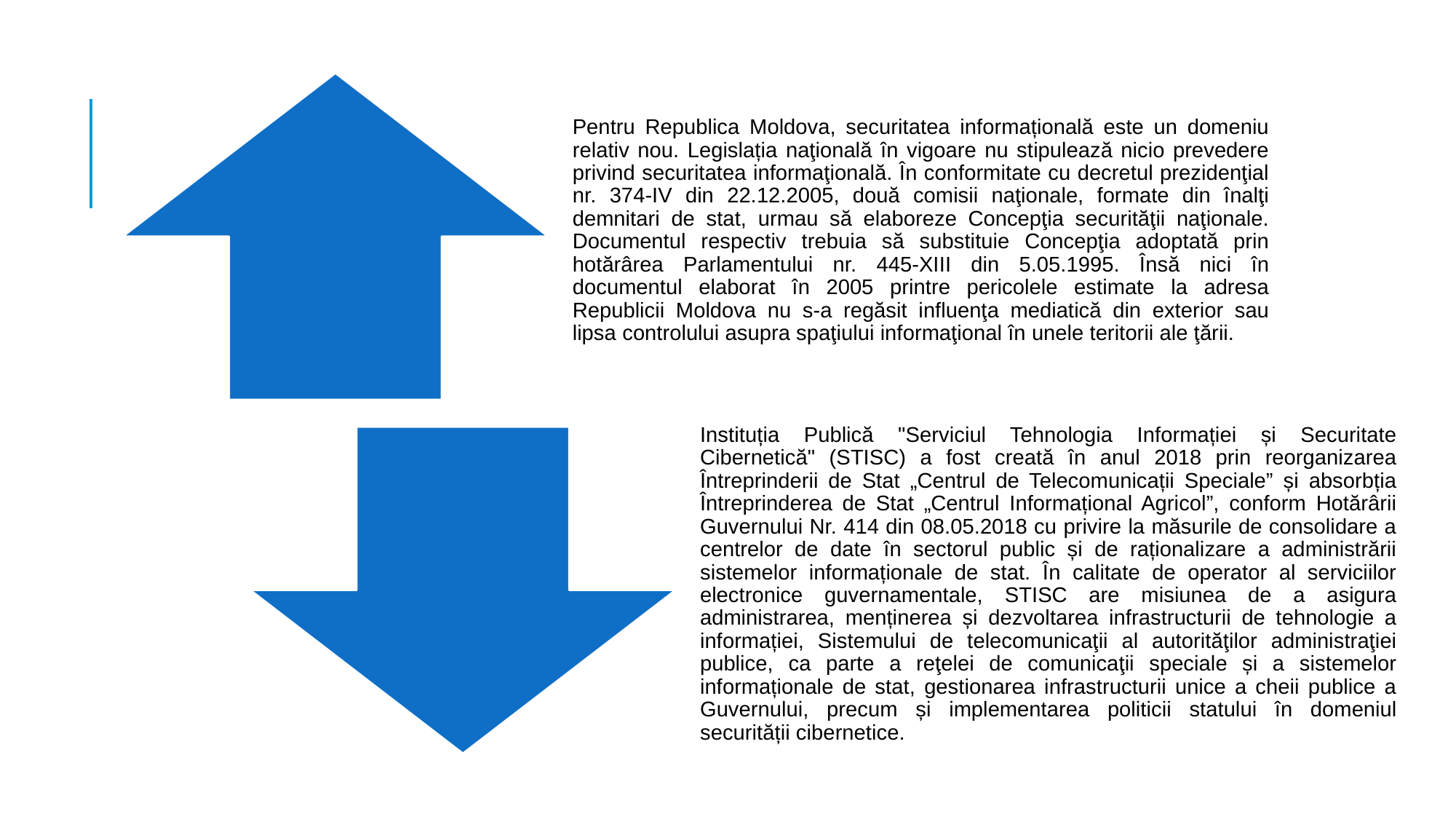

Pentru Republica Moldova, securitatea informațională este un domeniu relativ nou. Legislația naţională în vigoare nu stipulează nicio prevedere privind securitatea informaţională. În conformitate cu decretul prezidenţial nr. 374-IV din 22.12.2005, două comisii naţionale, formate din înalţi demnitari de stat, urmau să elaboreze Concepţia securităţii naţionale. Documentul respectiv trebuia să substituie Concepţia adoptată prin hotărârea Parlamentului nr. 445-XIII din 5.05.1995. Însă nici în documentul elaborat în 2005 printre pericolele estimate la adresa Republicii Moldova nu s-a regăsit influenţa mediatică din exterior sau lipsa controlului asupra spaţiului informaţional în unele teritorii ale ţării.
Instituția Publică "Serviciul Tehnologia Informației și Securitate Cibernetică" (STISC) a fost creată în anul 2018 prin reorganizarea Întreprinderii de Stat „Centrul de Telecomunicații Speciale” și absorbția Întreprinderea de Stat „Centrul Informațional Agricol”, conform Hotărârii Guvernului Nr. 414 din 08.05.2018 cu privire la măsurile de consolidare a centrelor de date în sectorul public și de raționalizare a administrării sistemelor informaționale de stat. În calitate de operator al serviciilor electronice guvernamentale, STISC are misiunea de a asigura administrarea, menținerea și dezvoltarea infrastructurii de tehnologie a informației, Sistemului de telecomunicaţii al autorităţilor administraţiei publice, ca parte a reţelei de comunicaţii speciale și a sistemelor informaționale de stat, gestionarea infrastructurii unice a cheii publice a Guvernului, precum și implementarea politicii statului în domeniul securității cibernetice.